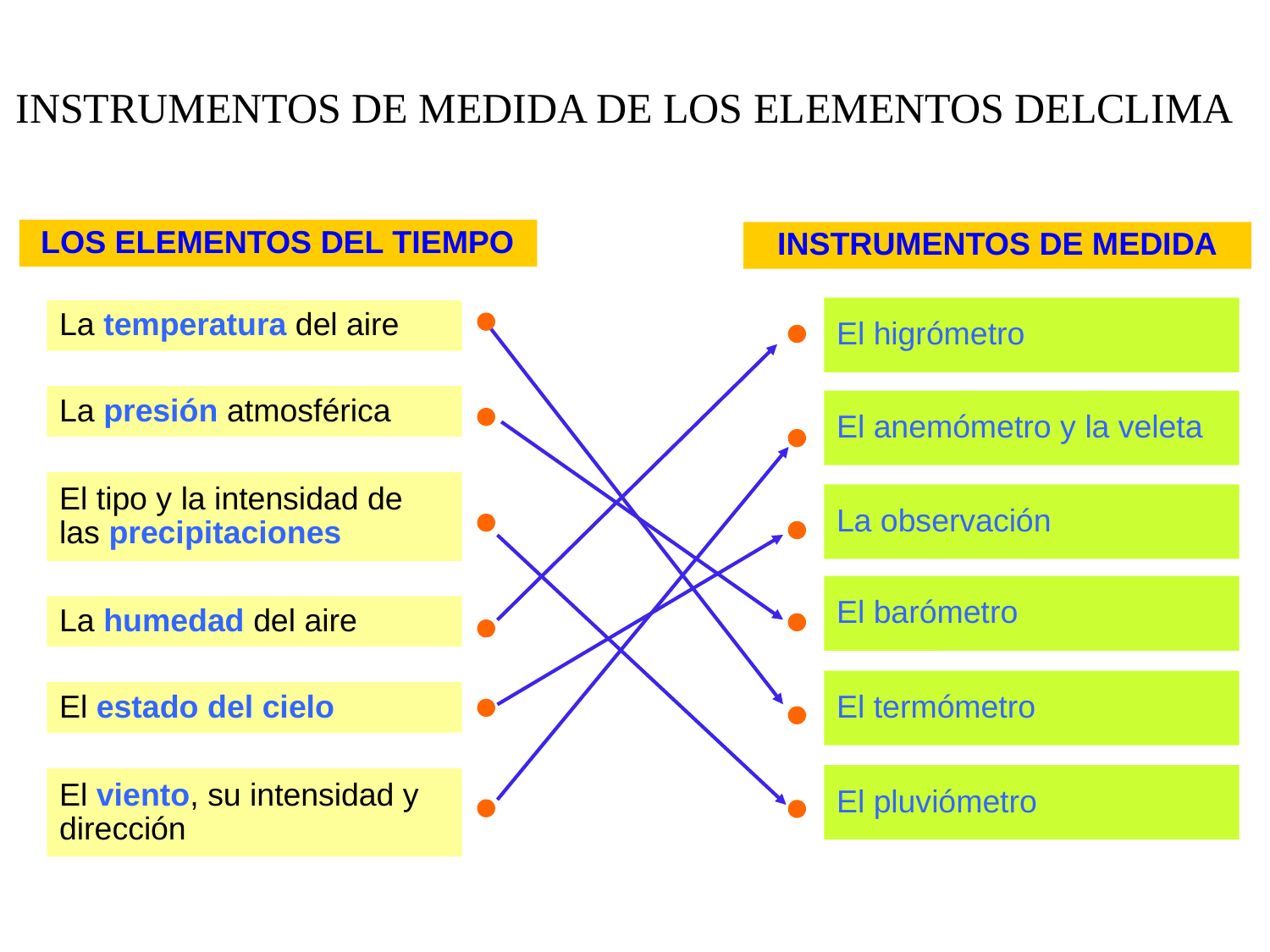

INSTRUMENTOS DE MEDIDA DE LOS ELEMENTOS DELCLIMA
 LOS ELEMENTOS DEL TIEMPO

La temperatura del aire

La presión atmosférica

El tipo y la intensidad de las precipitaciones
La humedad del aire

El estado del cielo

El viento, su intensidad y dirección
INSTRUMENTOS DE MEDIDA

El higrómetro

El anemómetro y la veleta

La observación

El barómetro

El termómetro

El pluviómetro